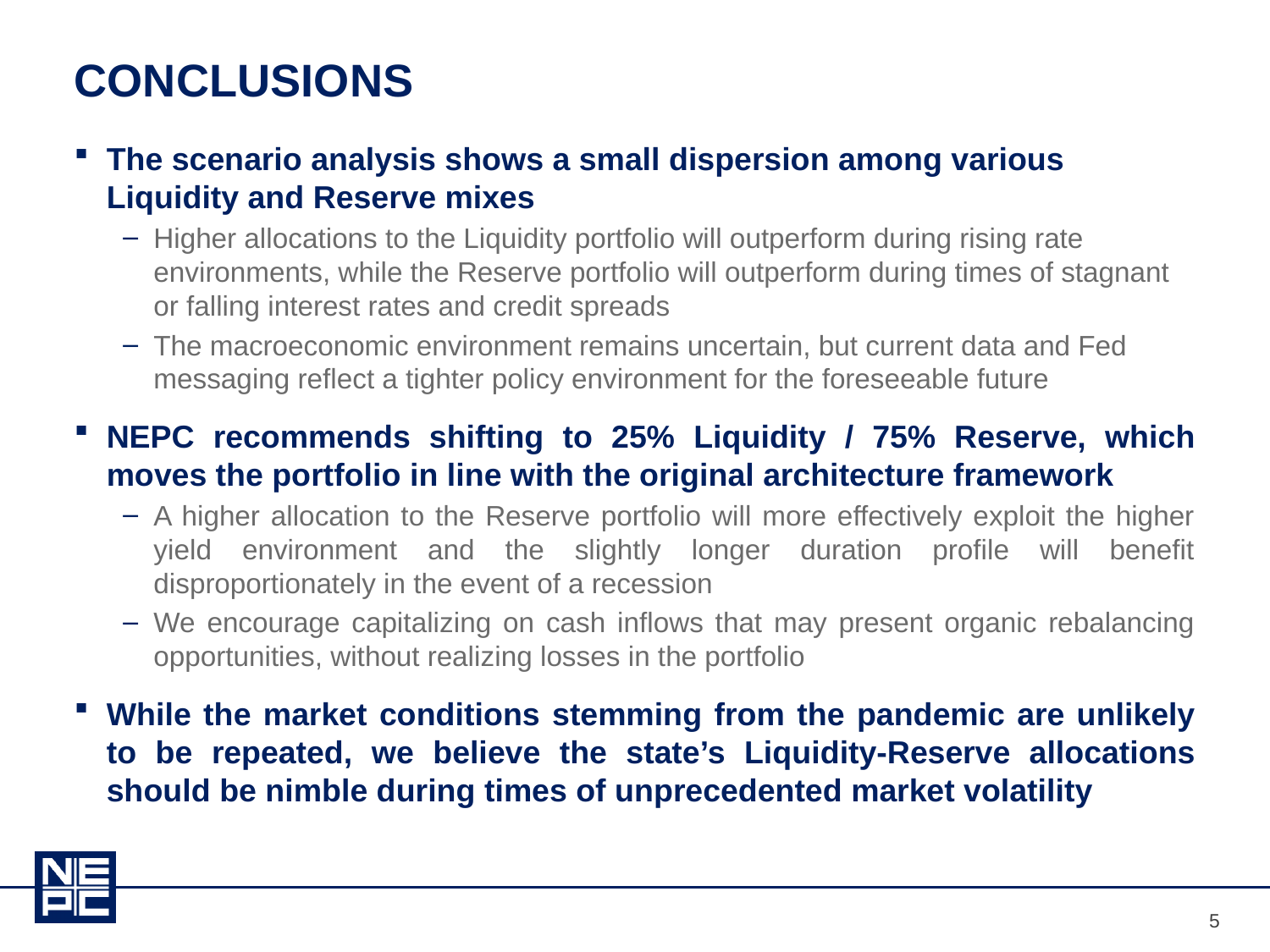

# Conclusions
The scenario analysis shows a small dispersion among various Liquidity and Reserve mixes
Higher allocations to the Liquidity portfolio will outperform during rising rate environments, while the Reserve portfolio will outperform during times of stagnant or falling interest rates and credit spreads
The macroeconomic environment remains uncertain, but current data and Fed messaging reflect a tighter policy environment for the foreseeable future
NEPC recommends shifting to 25% Liquidity / 75% Reserve, which moves the portfolio in line with the original architecture framework
A higher allocation to the Reserve portfolio will more effectively exploit the higher yield environment and the slightly longer duration profile will benefit disproportionately in the event of a recession
We encourage capitalizing on cash inflows that may present organic rebalancing opportunities, without realizing losses in the portfolio
While the market conditions stemming from the pandemic are unlikely to be repeated, we believe the state’s Liquidity-Reserve allocations should be nimble during times of unprecedented market volatility
5